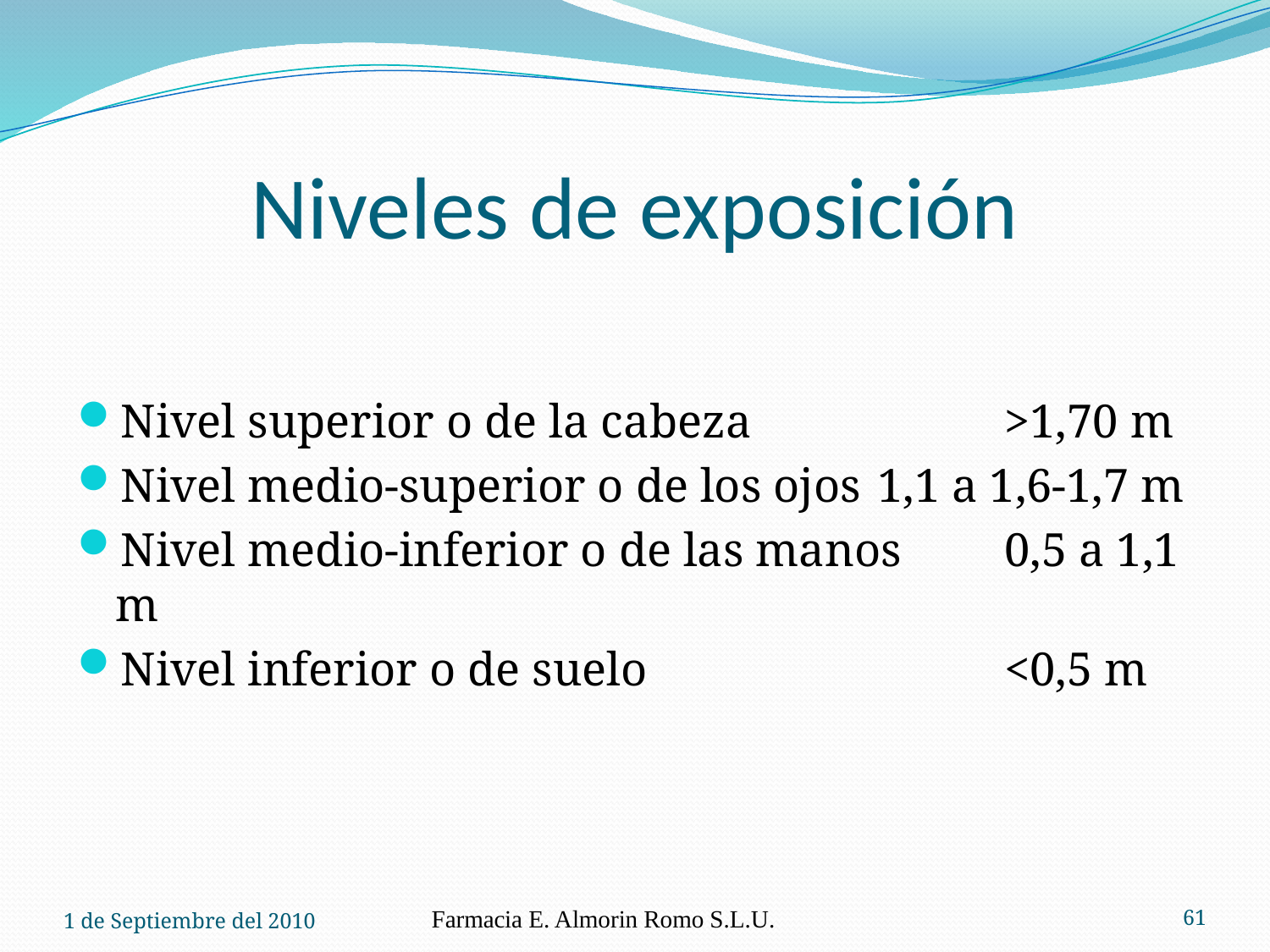

# Niveles de exposición
Nivel superior o de la cabeza		>1,70 m
Nivel medio-superior o de los ojos 	1,1 a 1,6-1,7 m
Nivel medio-inferior o de las manos	0,5 a 1,1 m
Nivel inferior o de suelo			<0,5 m
1 de Septiembre del 2010
Farmacia E. Almorin Romo S.L.U.
61